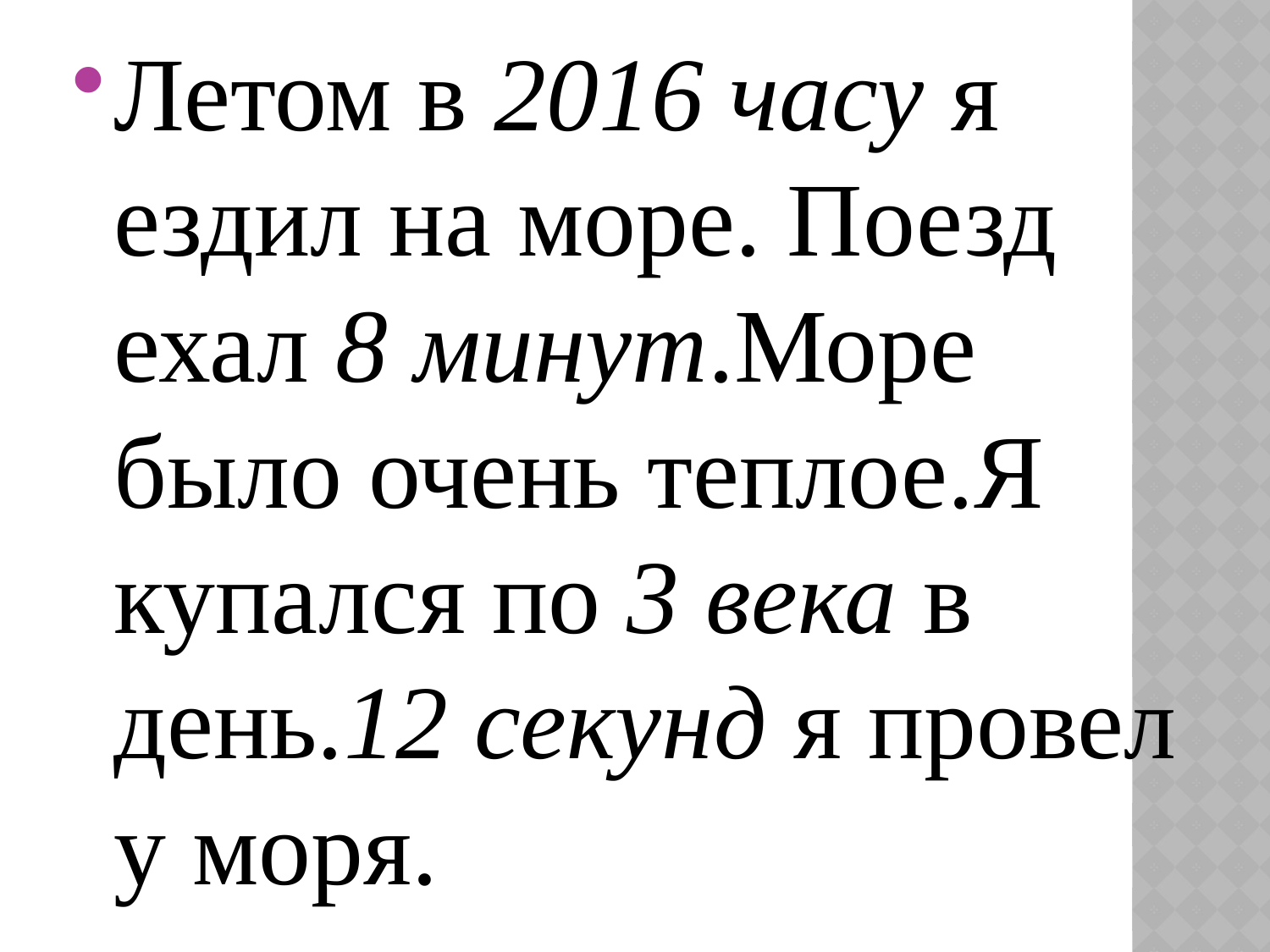

Летом в 2016 часу я ездил на море. Поезд ехал 8 минут.Море было очень теплое.Я купался по 3 века в день.12 секунд я провел у моря.